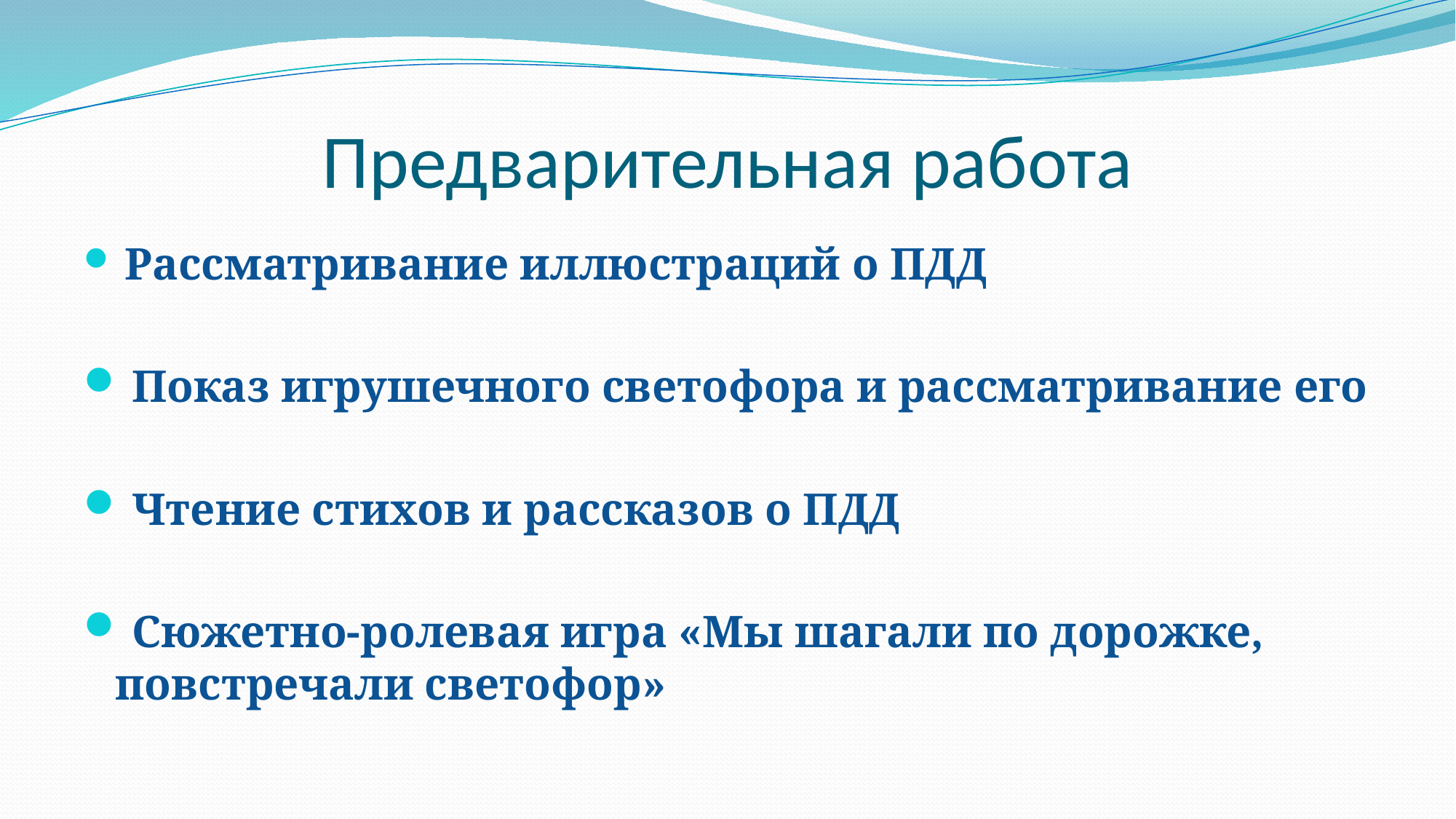

# Предварительная работа
 Рассматривание иллюстраций о ПДД

 Показ игрушечного светофора и рассматривание его

 Чтение стихов и рассказов о ПДД

 Сюжетно-ролевая игра «Мы шагали по дорожке, повстречали светофор»